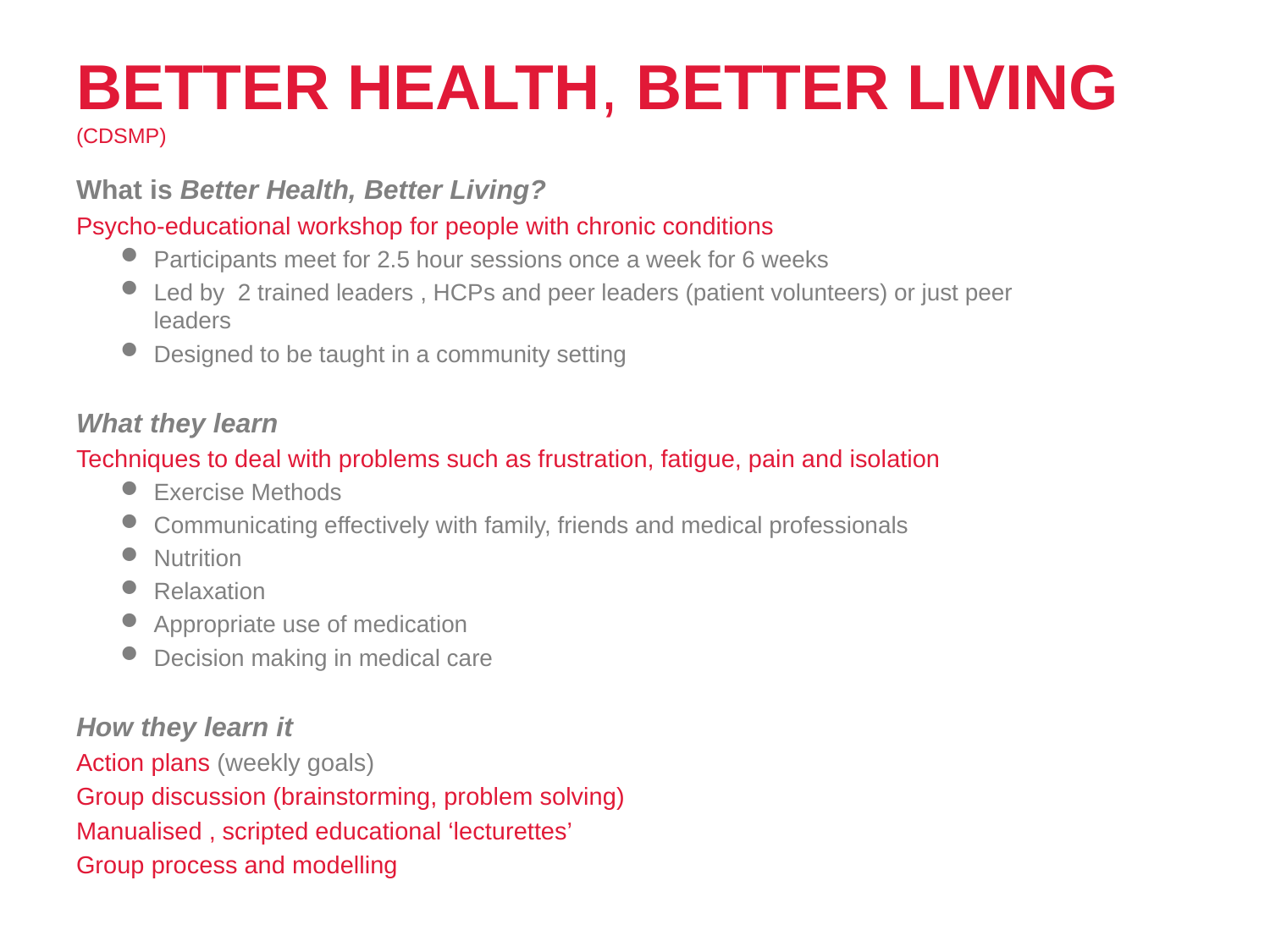

# BETTER HEALTH, BETTER LIVING (CDSMP)
What is Better Health, Better Living?
Psycho-educational workshop for people with chronic conditions
Participants meet for 2.5 hour sessions once a week for 6 weeks
Led by  2 trained leaders , HCPs and peer leaders (patient volunteers) or just peer leaders
Designed to be taught in a community setting

What they learn
Techniques to deal with problems such as frustration, fatigue, pain and isolation
Exercise Methods
Communicating effectively with family, friends and medical professionals
Nutrition
Relaxation
Appropriate use of medication
Decision making in medical care

How they learn it
Action plans (weekly goals)
Group discussion (brainstorming, problem solving)
Manualised , scripted educational ‘lecturettes’
Group process and modelling